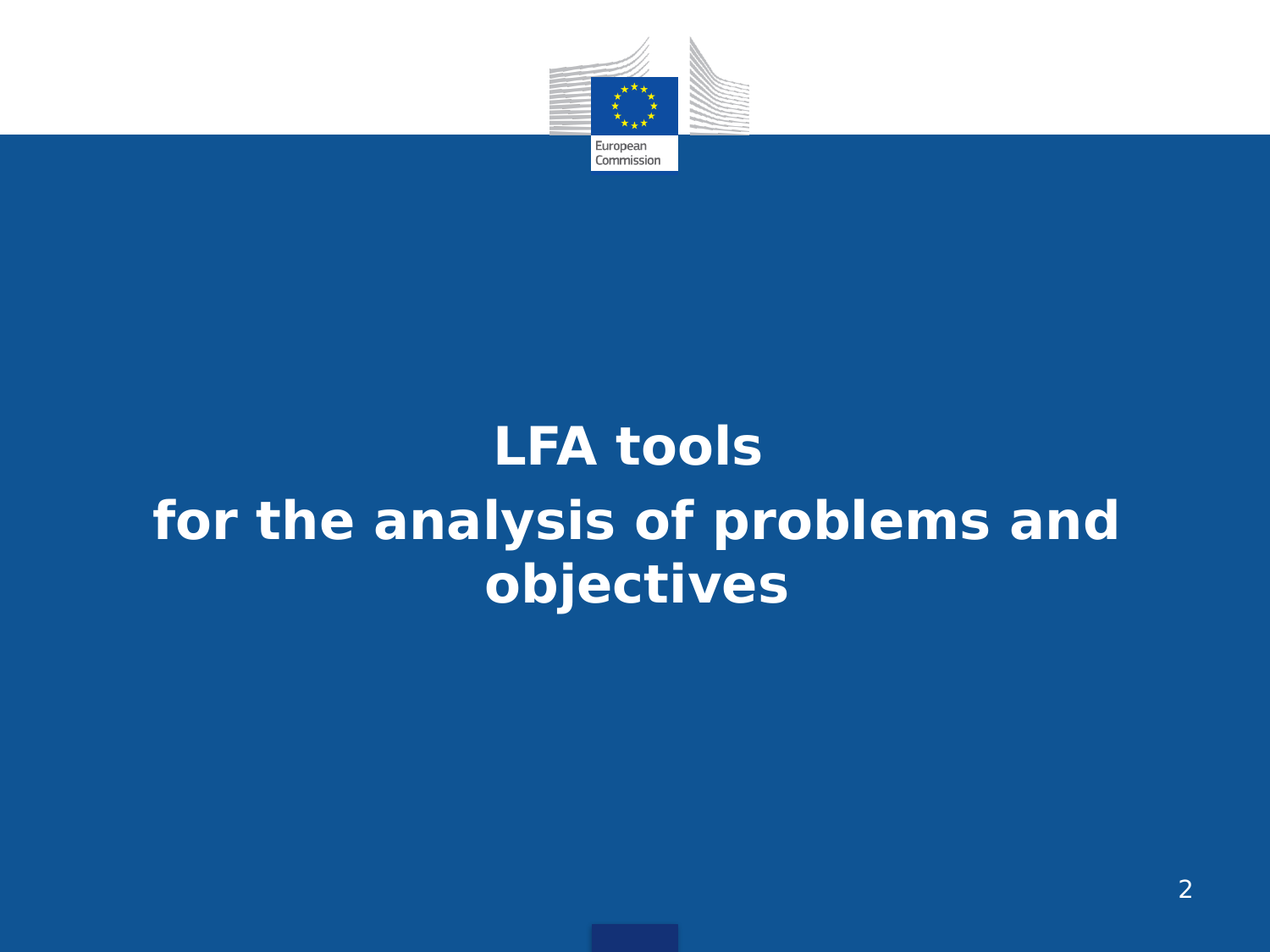

LFA tools
for the analysis of problems and objectives
2